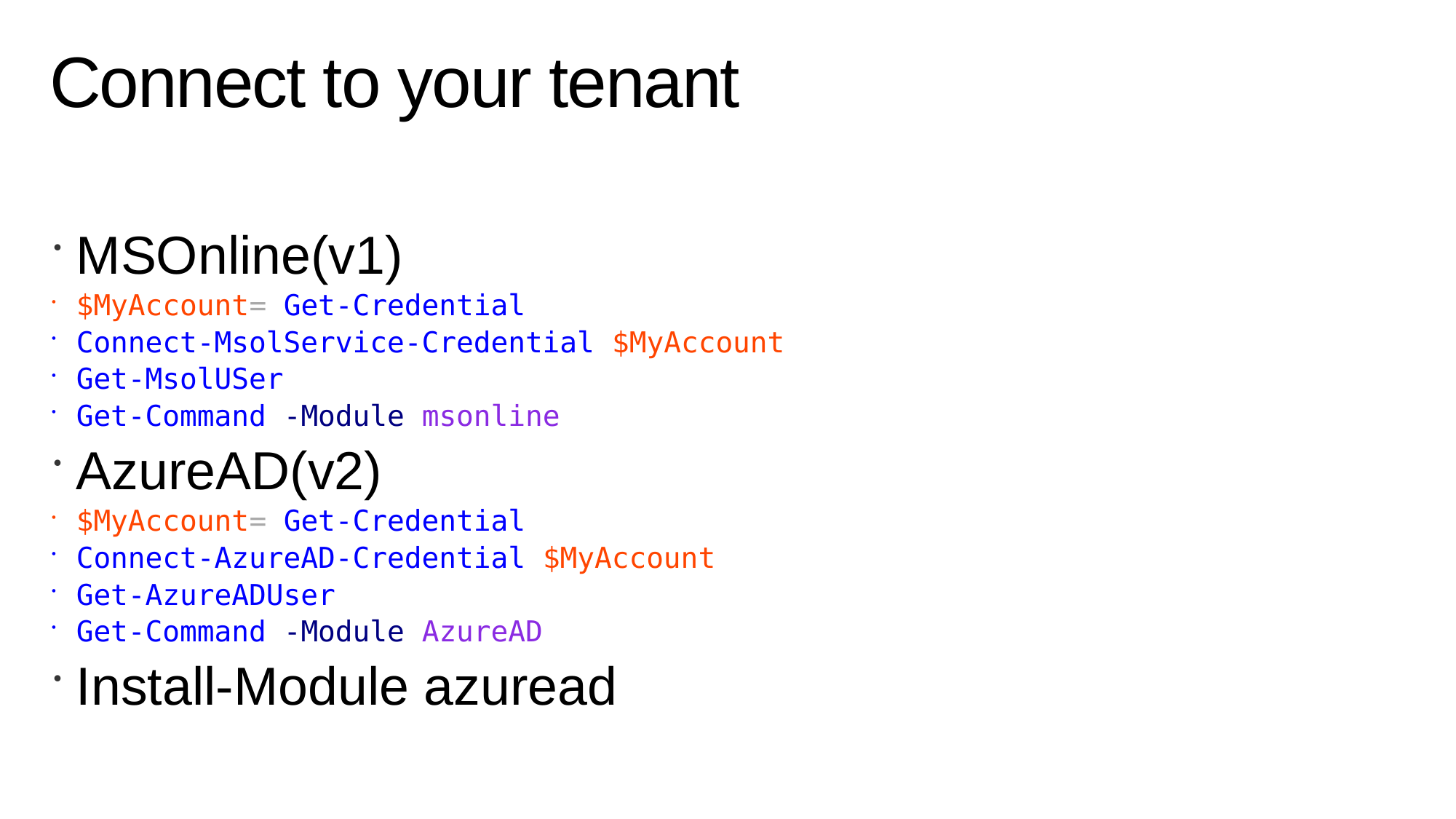

# Connect to your tenant

MSOnline(v1)
$MyAccount= Get-Credential
Connect-MsolService-Credential $MyAccount
Get-MsolUSer
Get-Command -Module msonline
AzureAD(v2)
$MyAccount= Get-Credential
Connect-AzureAD-Credential $MyAccount
Get-AzureADUser
Get-Command -Module AzureAD
Install-Module azuread